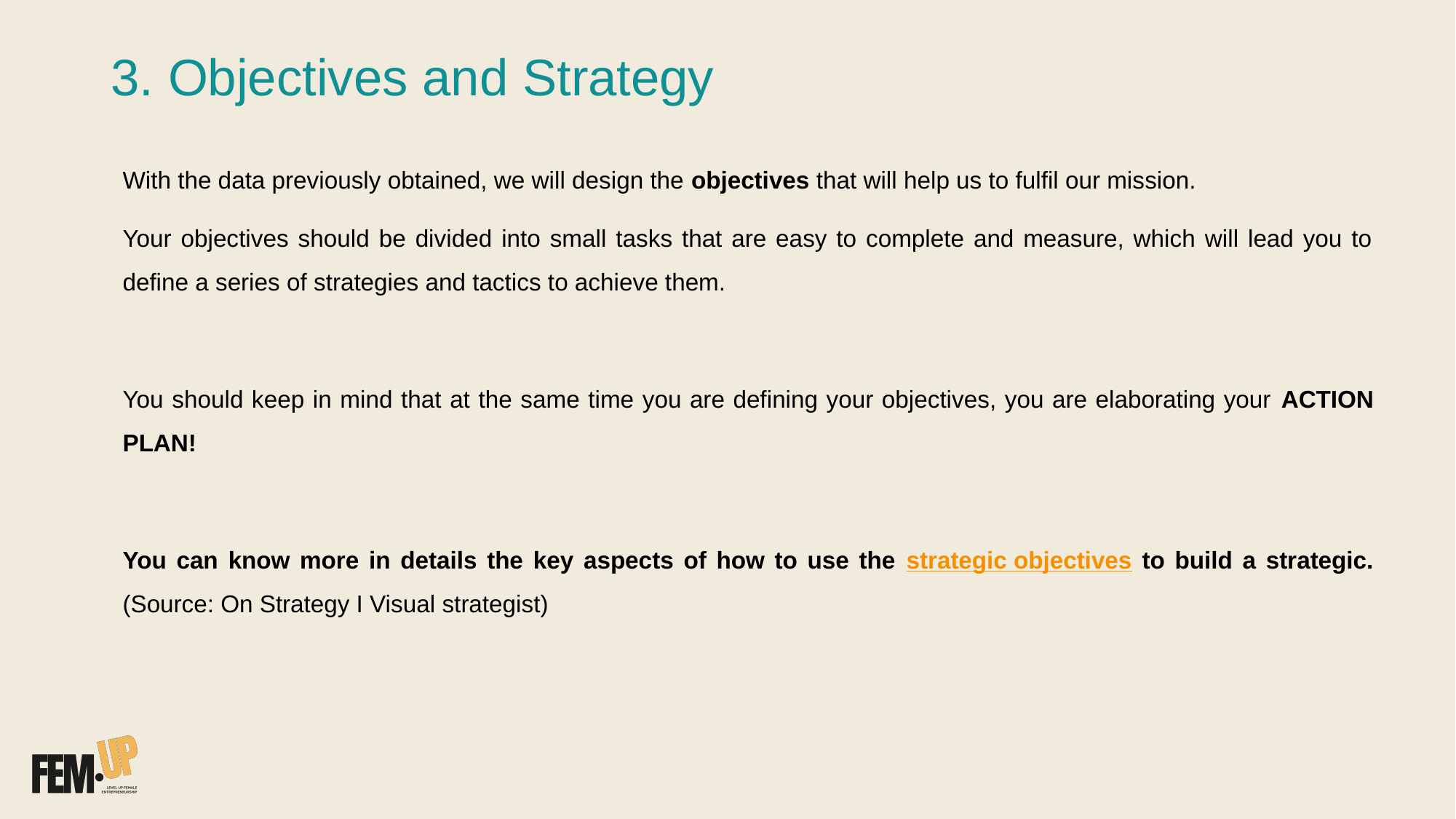

3. Objectives and Strategy
With the data previously obtained, we will design the objectives that will help us to fulfil our mission.
Your objectives should be divided into small tasks that are easy to complete and measure, which will lead you to define a series of strategies and tactics to achieve them.

You should keep in mind that at the same time you are defining your objectives, you are elaborating your ACTION PLAN!

You can know more in details the key aspects of how to use the strategic objectives to build a strategic. (Source: On Strategy I Visual strategist)